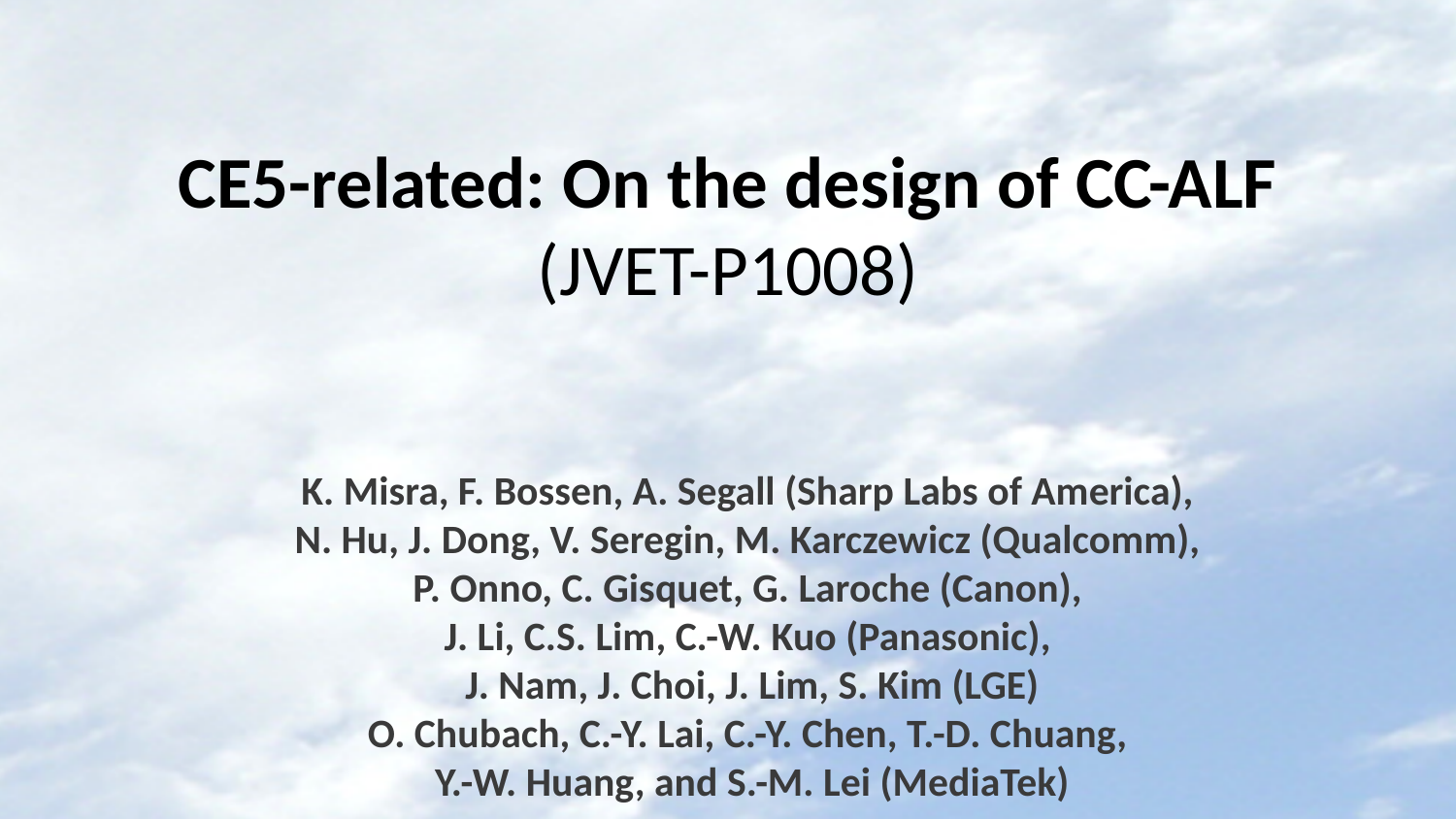

# CE5-related: On the design of CC-ALF (JVET-P1008)
K. Misra, F. Bossen, A. Segall (Sharp Labs of America),
N. Hu, J. Dong, V. Seregin, M. Karczewicz (Qualcomm),
P. Onno, C. Gisquet, G. Laroche (Canon),
J. Li, C.S. Lim, C.-W. Kuo (Panasonic),
J. Nam, J. Choi, J. Lim, S. Kim (LGE)
O. Chubach, C.-Y. Lai, C.-Y. Chen, T.-D. Chuang,
Y.-W. Huang, and S.-M. Lei (MediaTek)